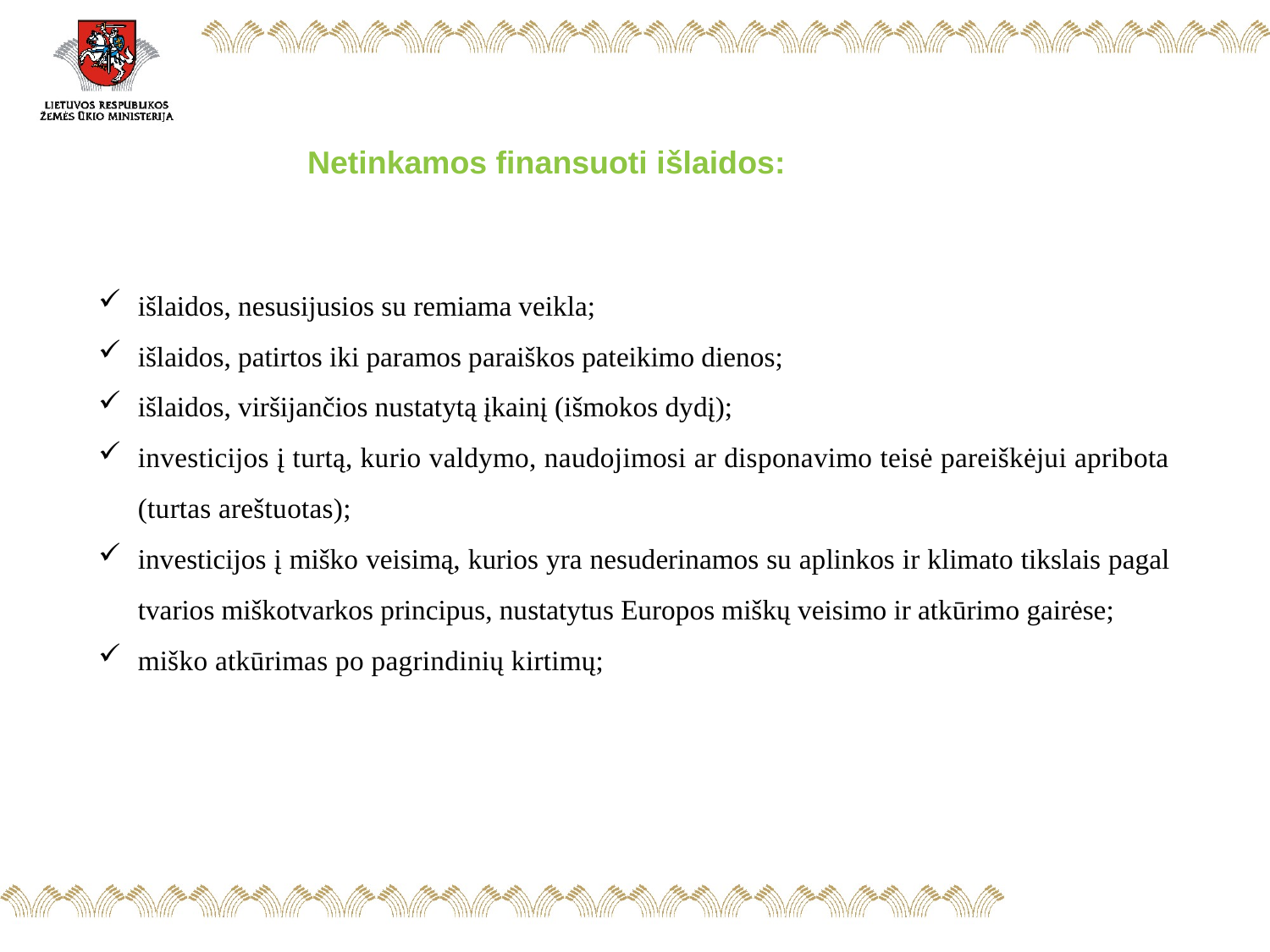

Netinkamos finansuoti išlaidos:
išlaidos, nesusijusios su remiama veikla;
išlaidos, patirtos iki paramos paraiškos pateikimo dienos;
išlaidos, viršijančios nustatytą įkainį (išmokos dydį);
investicijos į turtą, kurio valdymo, naudojimosi ar disponavimo teisė pareiškėjui apribota (turtas areštuotas);
investicijos į miško veisimą, kurios yra nesuderinamos su aplinkos ir klimato tikslais pagal tvarios miškotvarkos principus, nustatytus Europos miškų veisimo ir atkūrimo gairėse;
miško atkūrimas po pagrindinių kirtimų;